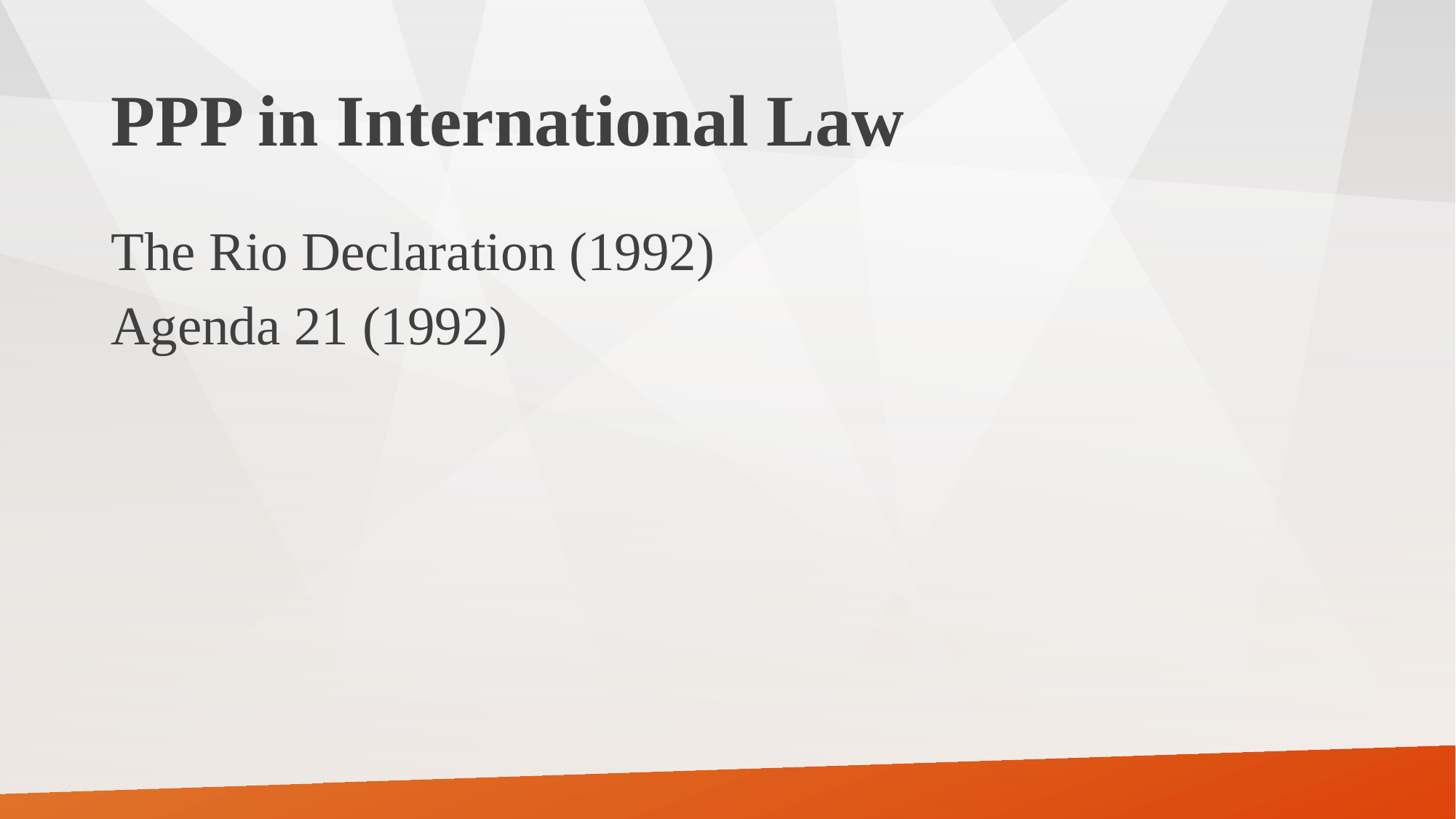

# PPP in International Law
The Rio Declaration (1992)
Agenda 21 (1992)